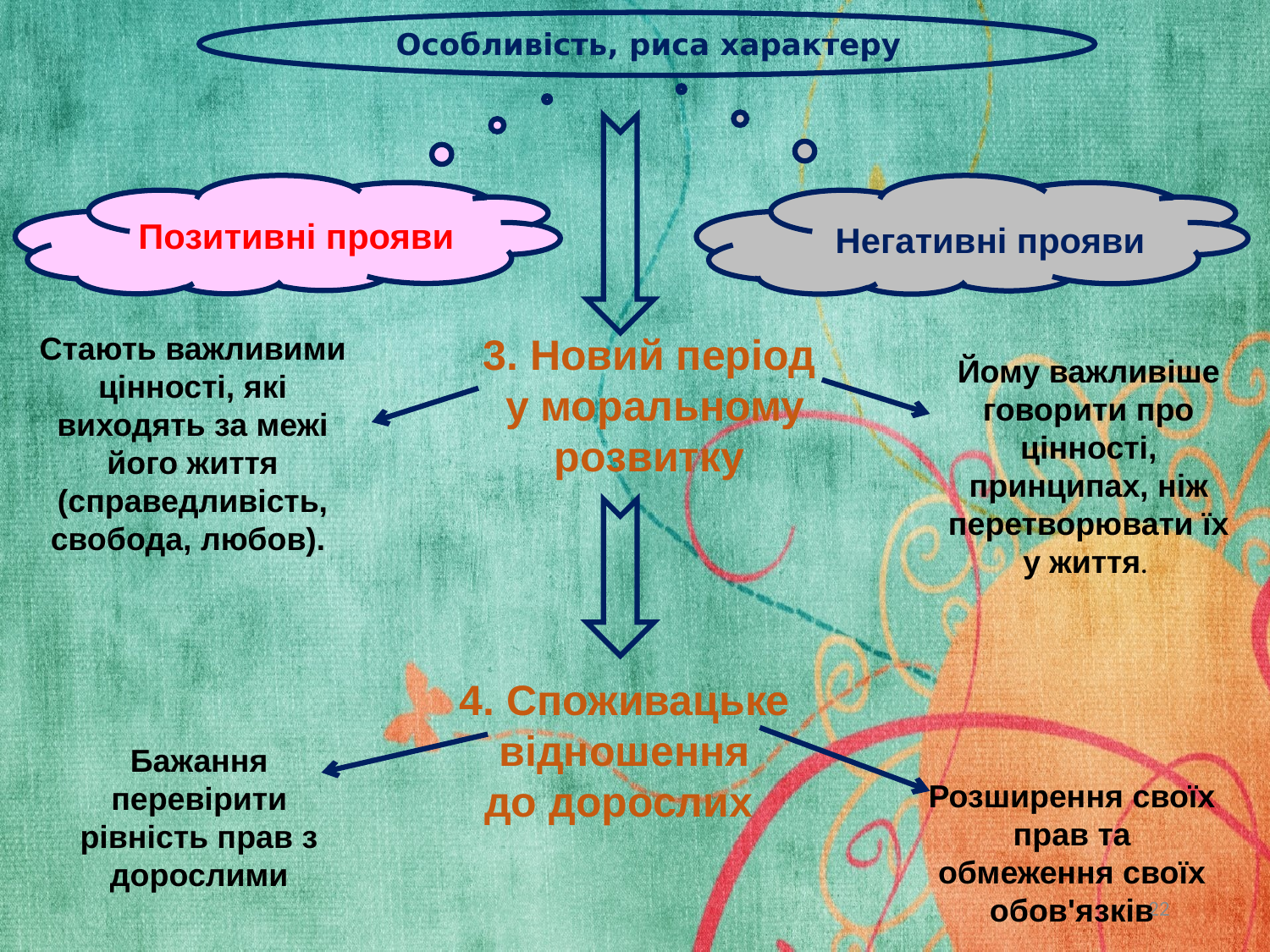

Особливість, риса характеру

Позитивні прояви
Негативні прояви
Стають важливими цінності, які виходять за межі його життя (справедливість, свобода, любов).
3. Новий період
у моральному розвитку
Йому важливіше говорити про цінності, принципах, ніж перетворювати їх у життя.

4. Споживацьке
відношення
до дорослих
Бажання перевірити рівність прав з дорослими
Розширення своїх прав та обмеження своїх обов'язків
22